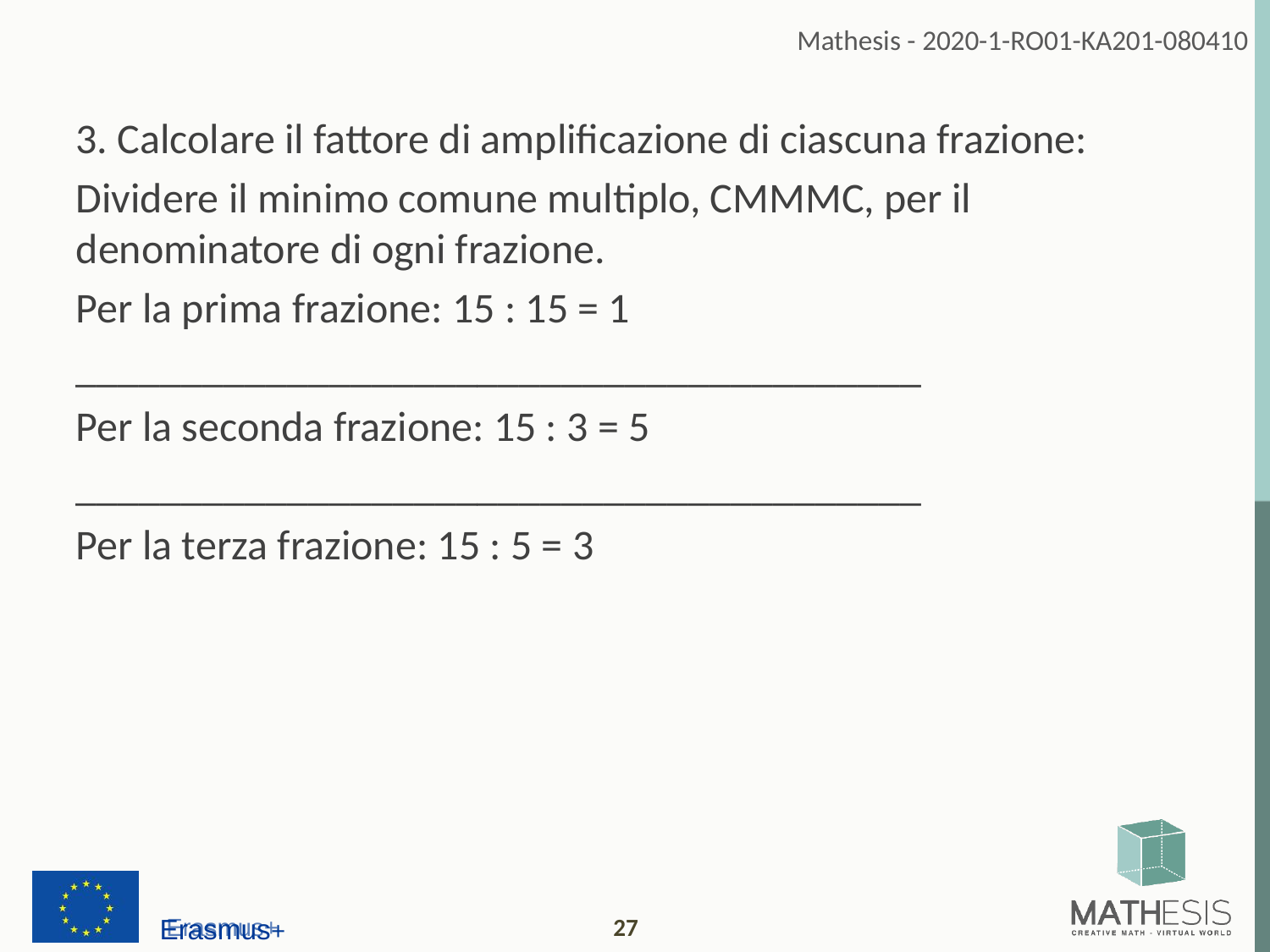

3. Calcolare il fattore di amplificazione di ciascuna frazione:
Dividere il minimo comune multiplo, CMMMC, per il denominatore di ogni frazione.
Per la prima frazione: 15 : 15 = 1
________________________________________
Per la seconda frazione: 15 : 3 = 5
________________________________________
Per la terza frazione: 15 : 5 = 3